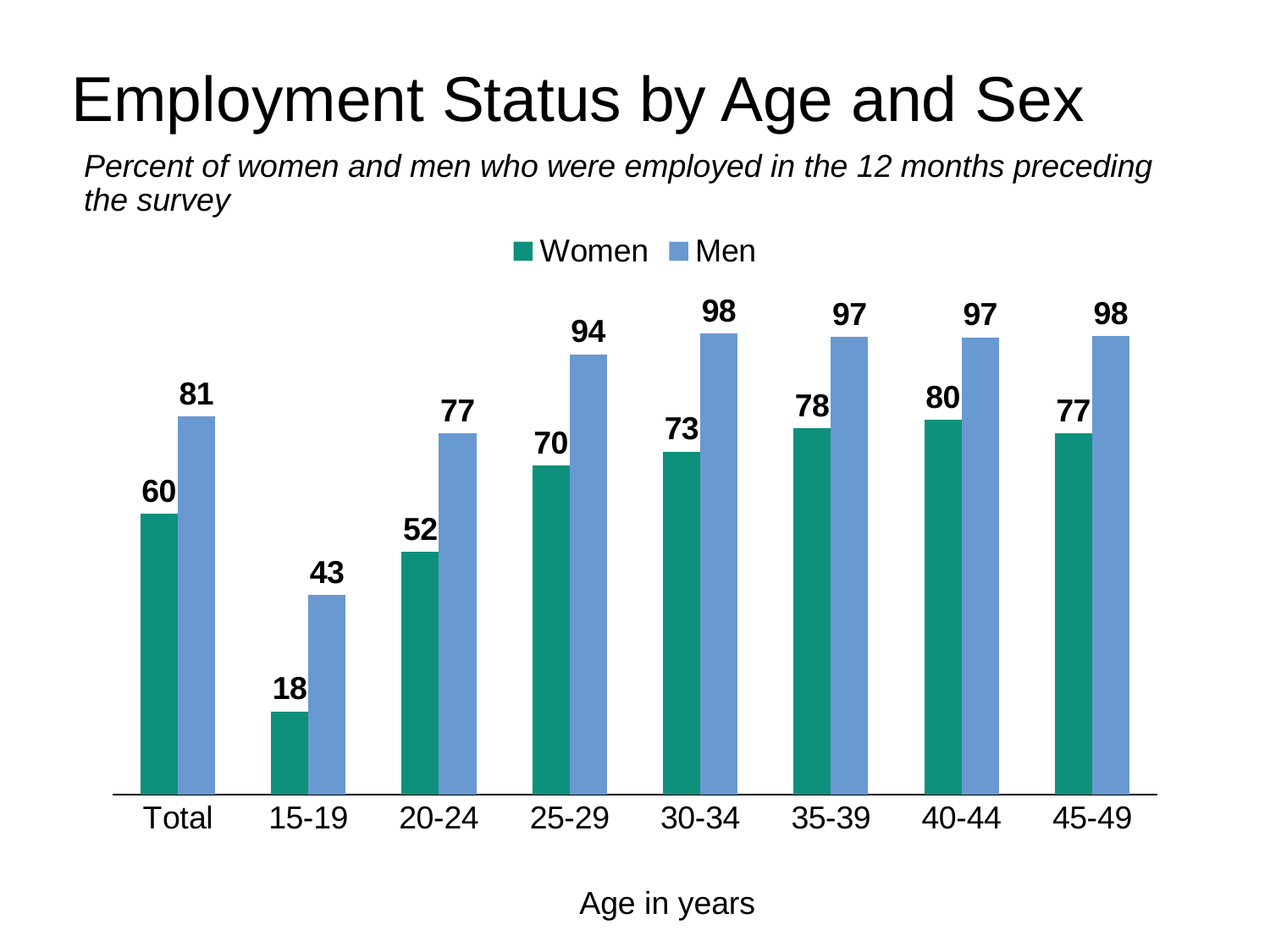

# Employment Status by Age and Sex
Percent of women and men who were employed in the 12 months preceding the survey

### Chart

| Category | Women | Men |
|---|---|---|
| Total | 59.7 | 80.5 |
| 15-19 | 17.700000000000003 | 42.5 |
| 20-24 | 51.7 | 76.9 |
| 25-29 | 70.0 | 93.7 |
| 30-34 | 73.0 | 98.2 |
| 35-39 | 77.9 | 97.4 |
| 40-44 | 79.8 | 97.3 |
| 45-49 | 76.9 | 97.6 |
Age in years